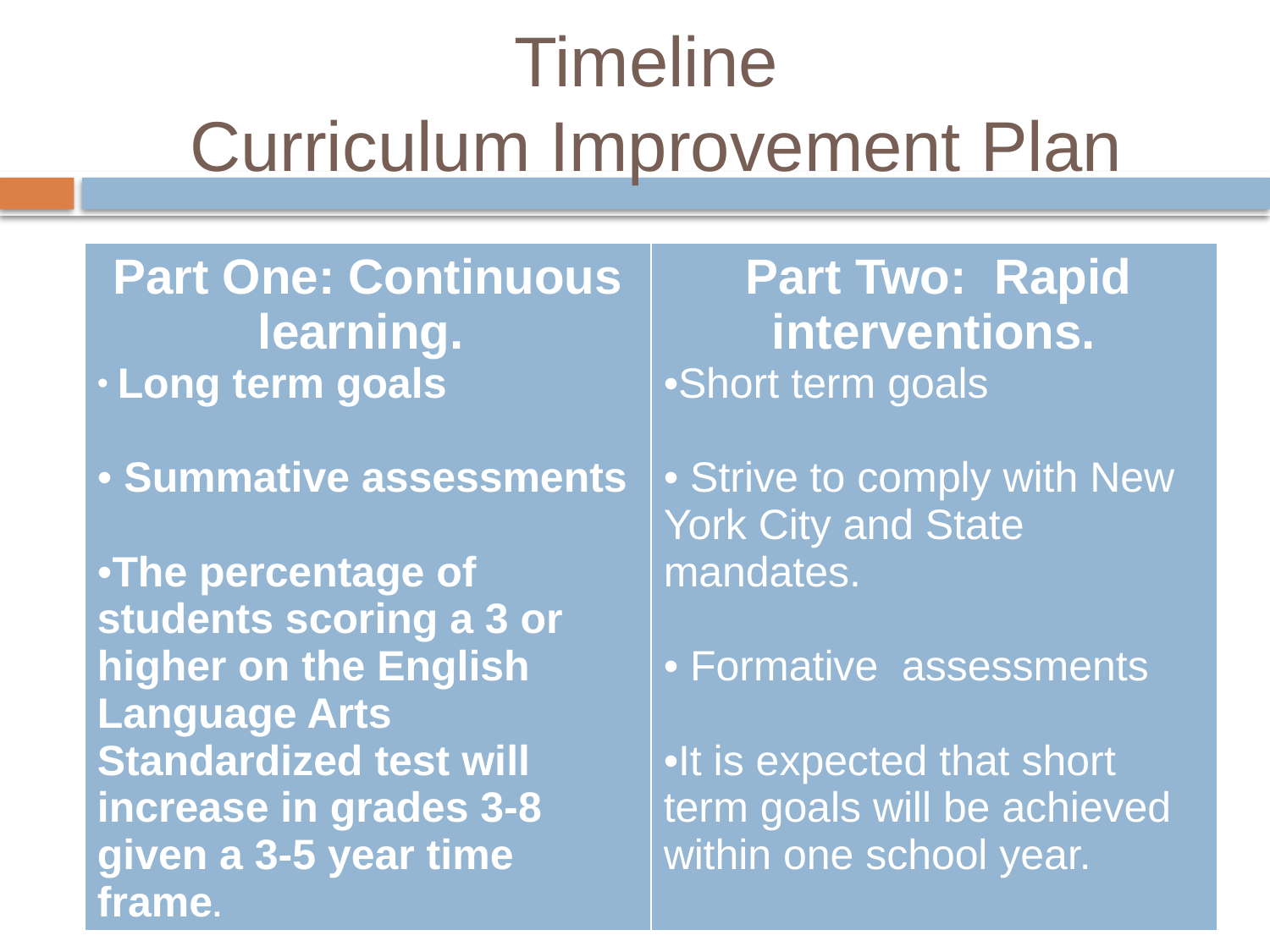

# Timeline Curriculum Improvement Plan
| Part One: Continuous learning. Long term goals Summative assessments The percentage of students scoring a 3 or higher on the English Language Arts Standardized test will increase in grades 3-8 given a 3-5 year time frame. | Part Two: Rapid interventions. Short term goals Strive to comply with New York City and State mandates. Formative assessments It is expected that short term goals will be achieved within one school year. |
| --- | --- |